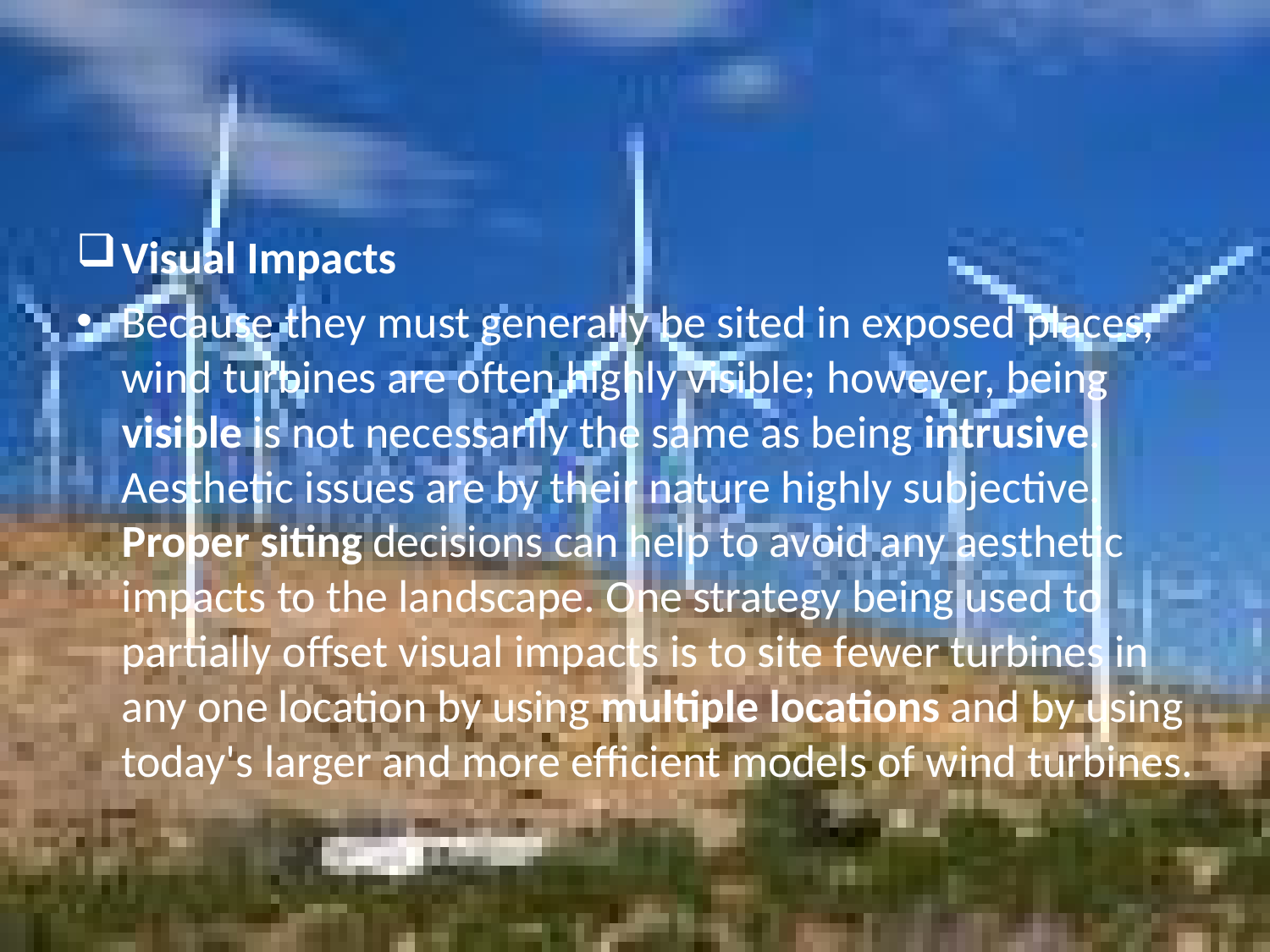

#
Visual Impacts
Because they must generally be sited in exposed places, wind turbines are often highly visible; however, being visible is not necessarily the same as being intrusive. Aesthetic issues are by their nature highly subjective. Proper siting decisions can help to avoid any aesthetic impacts to the landscape. One strategy being used to partially offset visual impacts is to site fewer turbines in any one location by using multiple locations and by using today's larger and more efficient models of wind turbines.